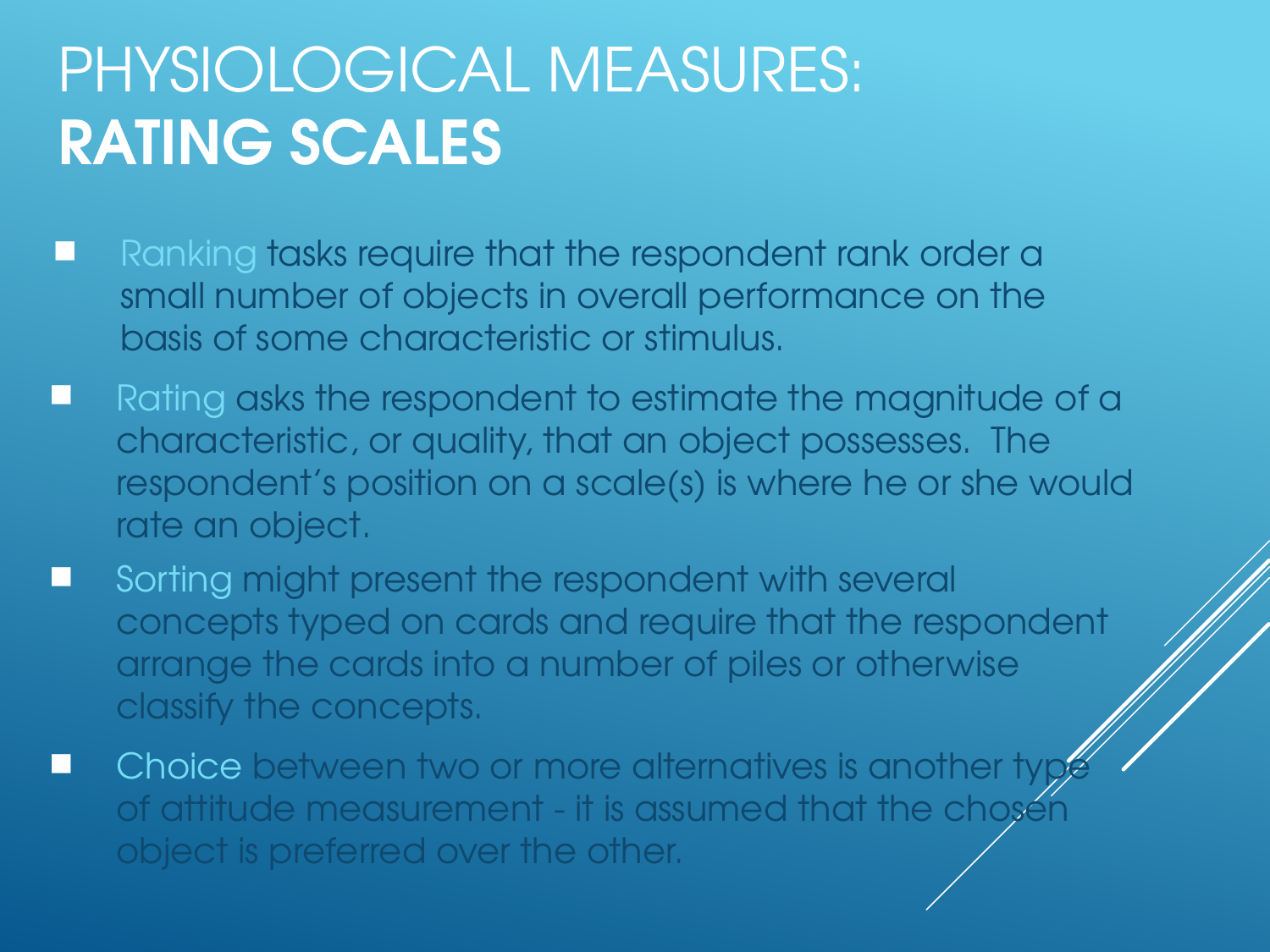

Physiological measures:
Rating Scales
Ranking tasks require that the respondent rank order a small number of objects in overall performance on the basis of some characteristic or stimulus.
Rating asks the respondent to estimate the magnitude of a characteristic, or quality, that an object possesses.  The respondent’s position on a scale(s) is where he or she would rate an object.
Sorting might present the respondent with several concepts typed on cards and require that the respondent arrange the cards into a number of piles or otherwise classify the concepts.
Choice between two or more alternatives is another type of attitude measurement - it is assumed that the chosen object is preferred over the other.